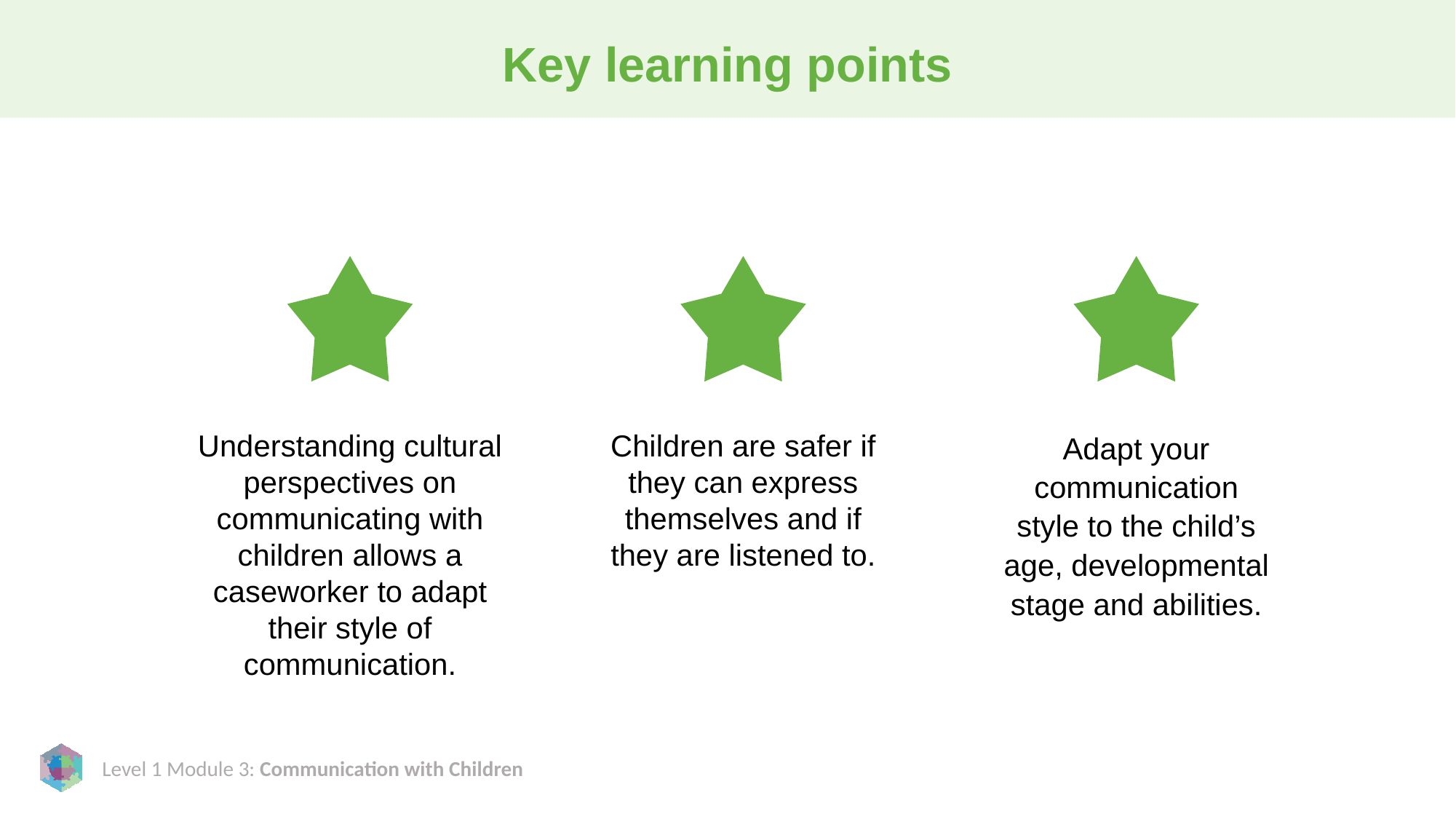

# Key learning points

Understanding cultural perspectives on communicating with children allows a caseworker to adapt their style of communication.
Children are safer if they can express themselves and if they are listened to.
Adapt your communication style to the child’s age, developmental stage and abilities.